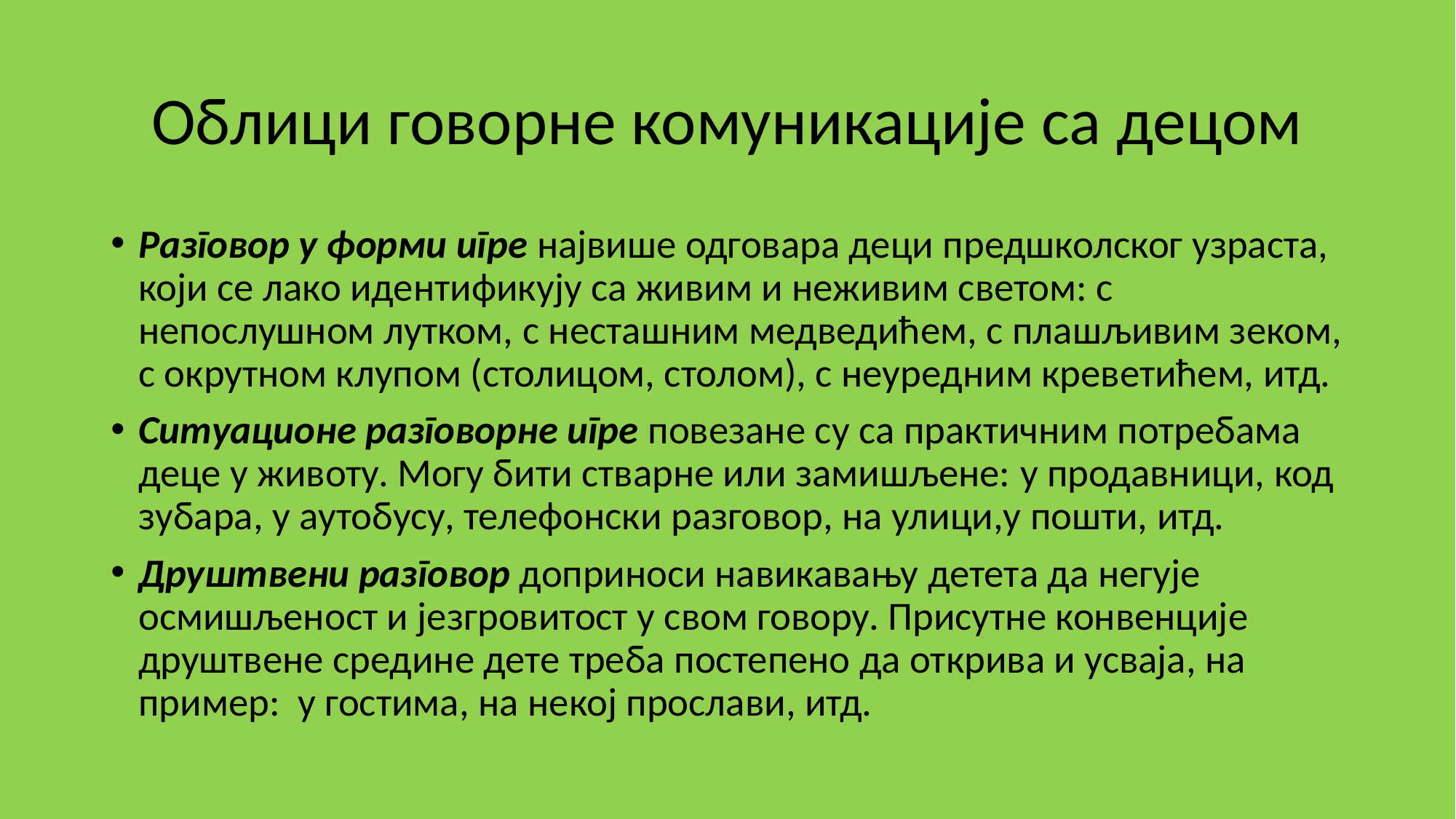

# Облици говорне комуникације са децом
Разговор у форми игре највише одговара деци предшколског узраста, који се лако идентификују са живим и неживим светом: с непослушном лутком, с несташним медведићем, с плашљивим зеком, с окрутном клупом (столицом, столом), с неуредним креветићем, итд.
Ситуационе разговорне игре повезане су са практичним потребама деце у животу. Могу бити стварне или замишљене: у продавници, код зубара, у аутобусу, телефонски разговор, на улици,у пошти, итд.
Друштвени разговор доприноси навикавању детета да негује осмишљеност и језгровитост у свом говору. Присутне конвенције друштвене средине дете треба постепено да открива и усваја, на пример:  у гостима, на некој прослави, итд.